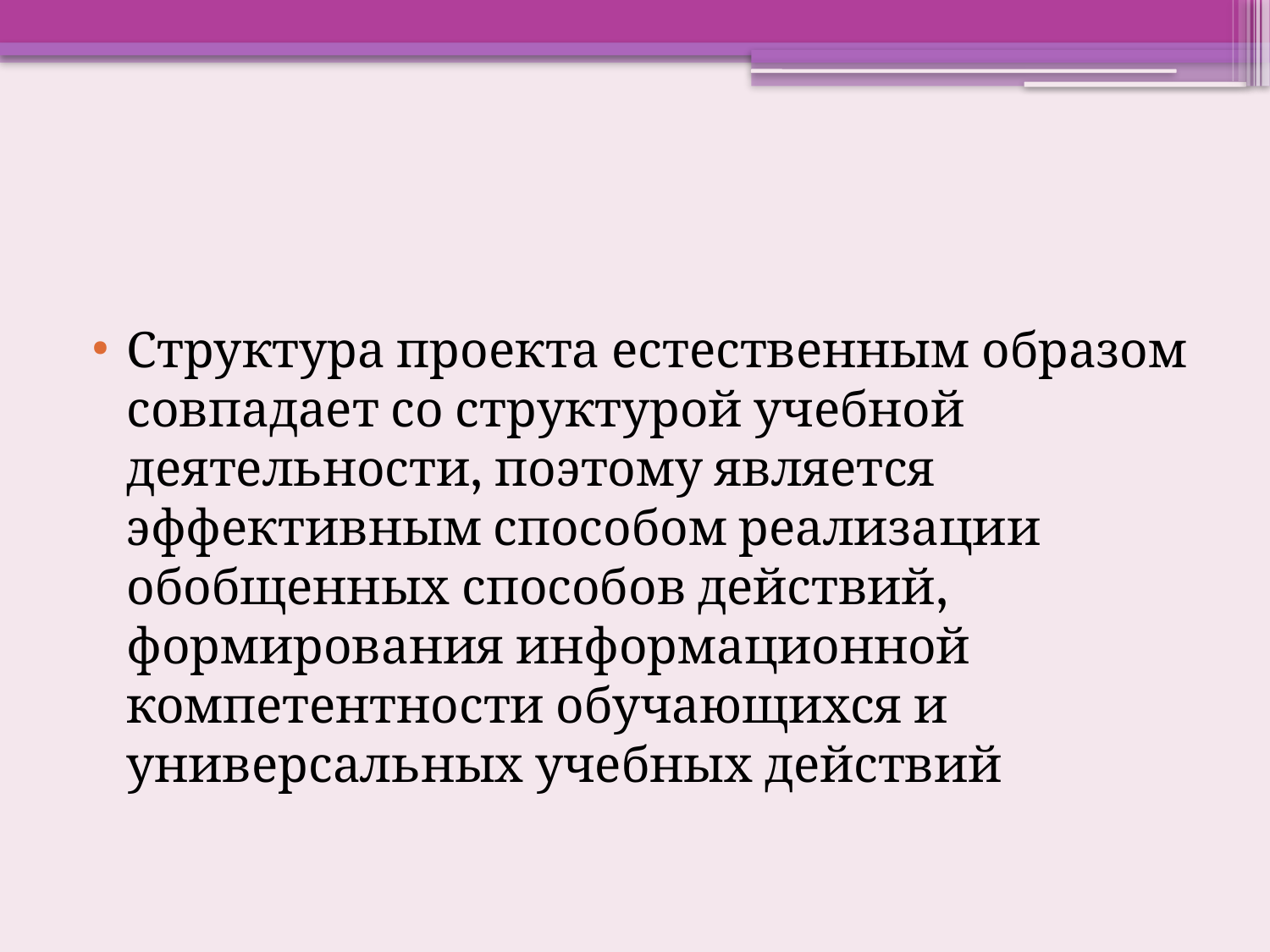

#
Структура проекта естественным образом совпадает со структурой учебной деятельности, поэтому является эффективным способом реализации обобщенных способов действий, формирования информационной компетентности обучающихся и универсальных учебных действий